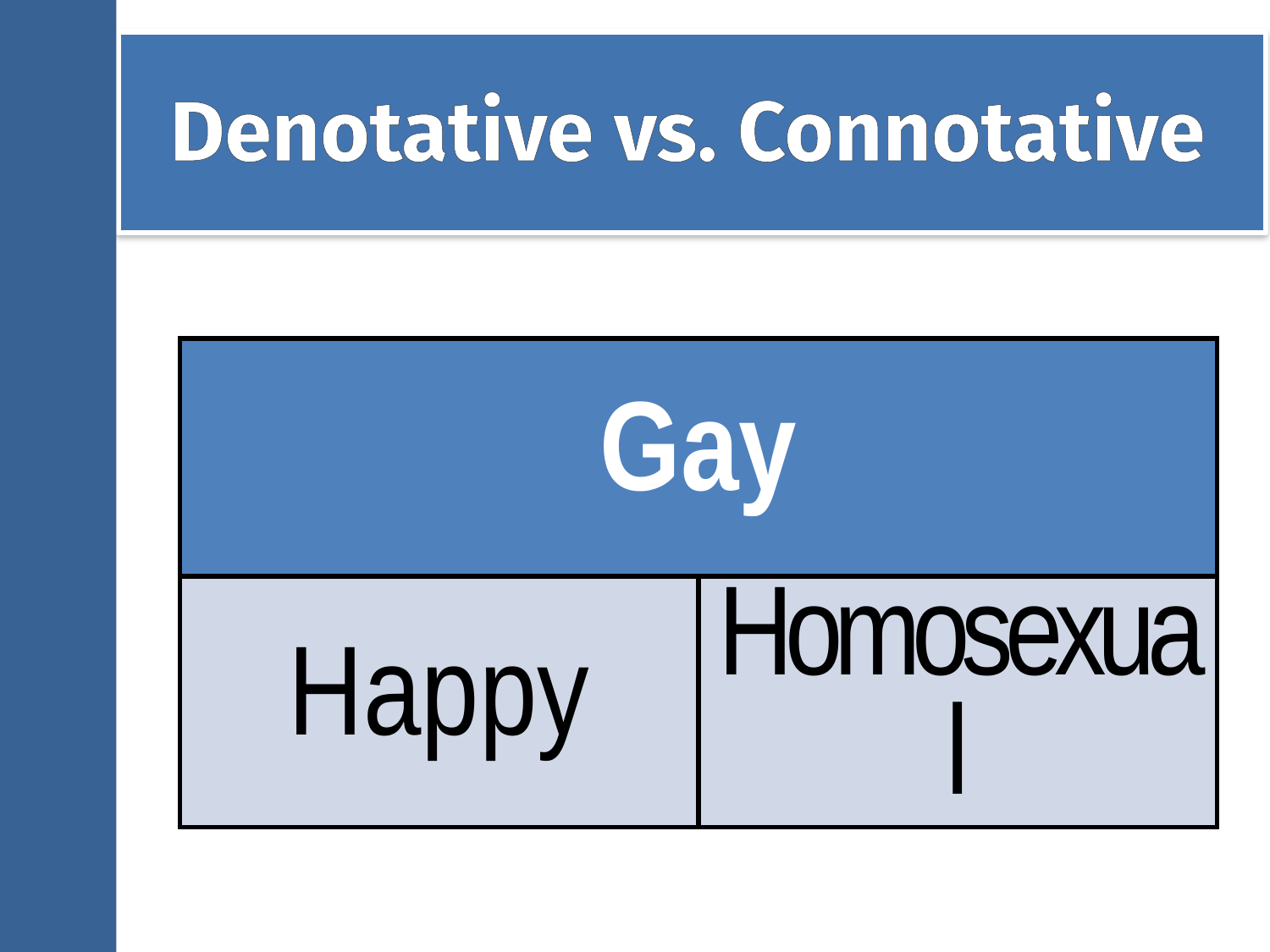

Denotative vs. Connotative
| Gay |  |
| --- | --- |
| Happy | Homosexual |